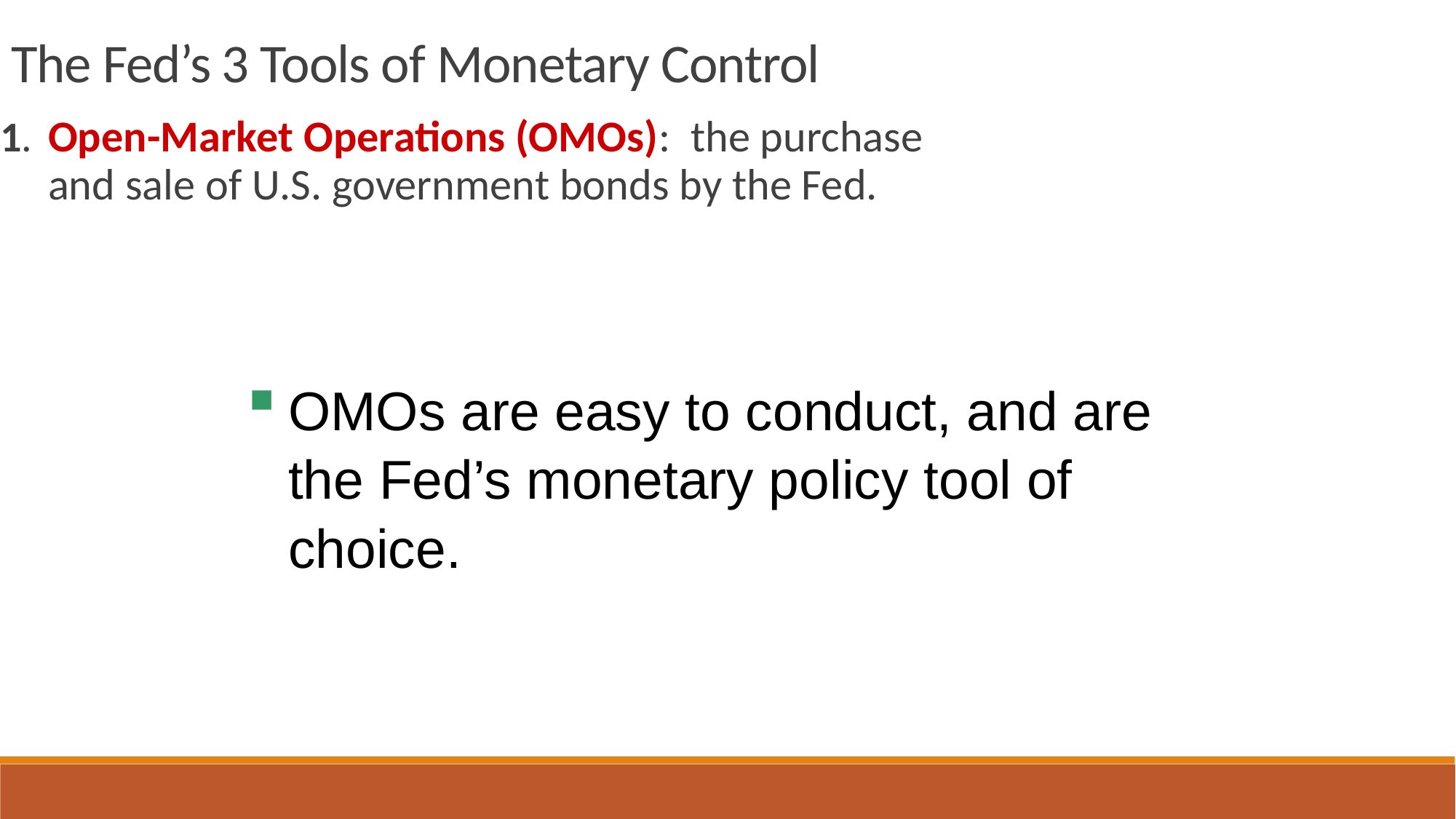

The Fed’s 3 Tools of Monetary Control
0
1.	Open-Market Operations (OMOs):  the purchase and sale of U.S. government bonds by the Fed.

OMOs are easy to conduct, and are the Fed’s monetary policy tool of choice.